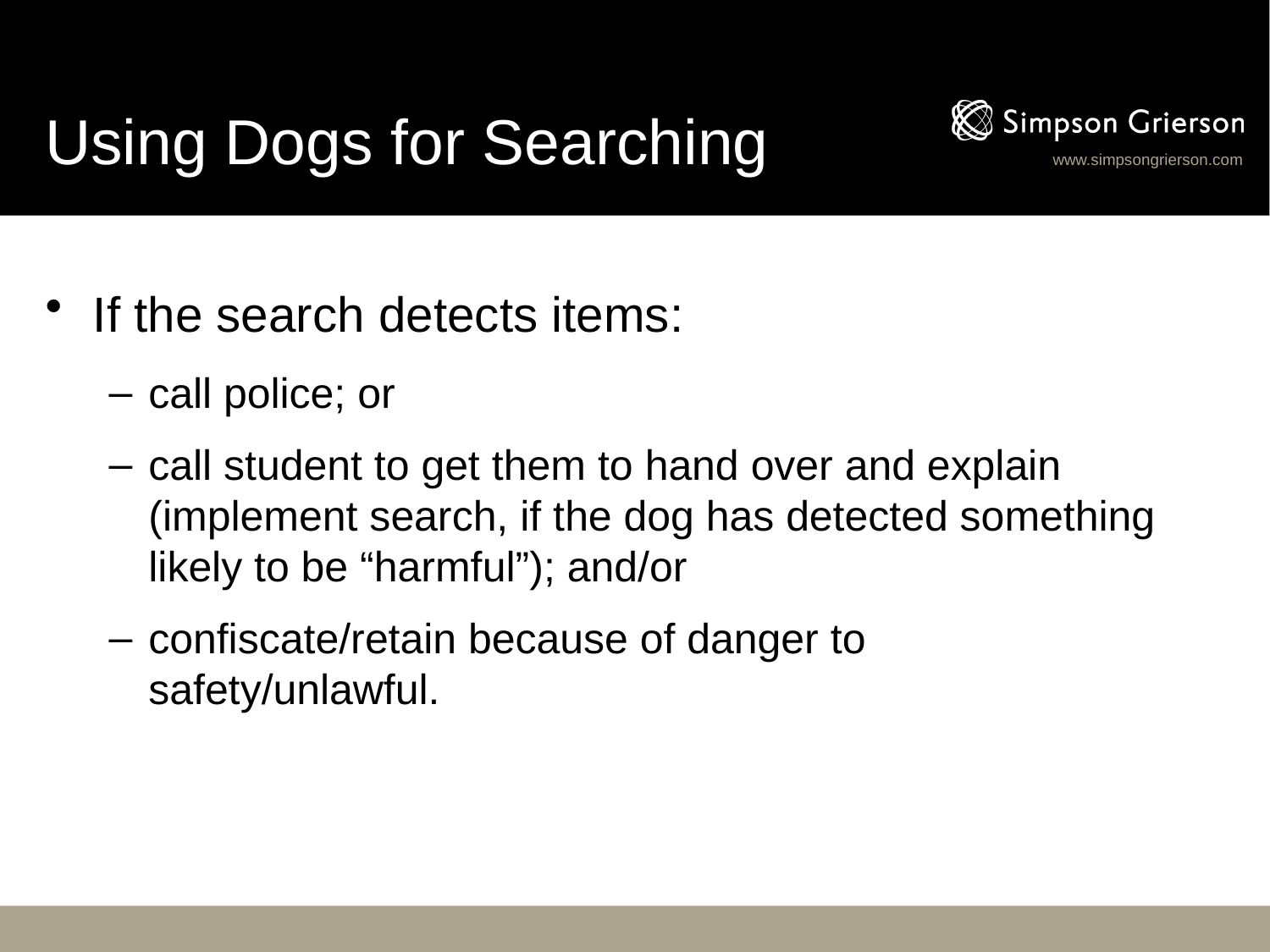

# Using Dogs for Searching
If the search detects items:
call police; or
call student to get them to hand over and explain (implement search, if the dog has detected something likely to be “harmful”); and/or
confiscate/retain because of danger to safety/unlawful.